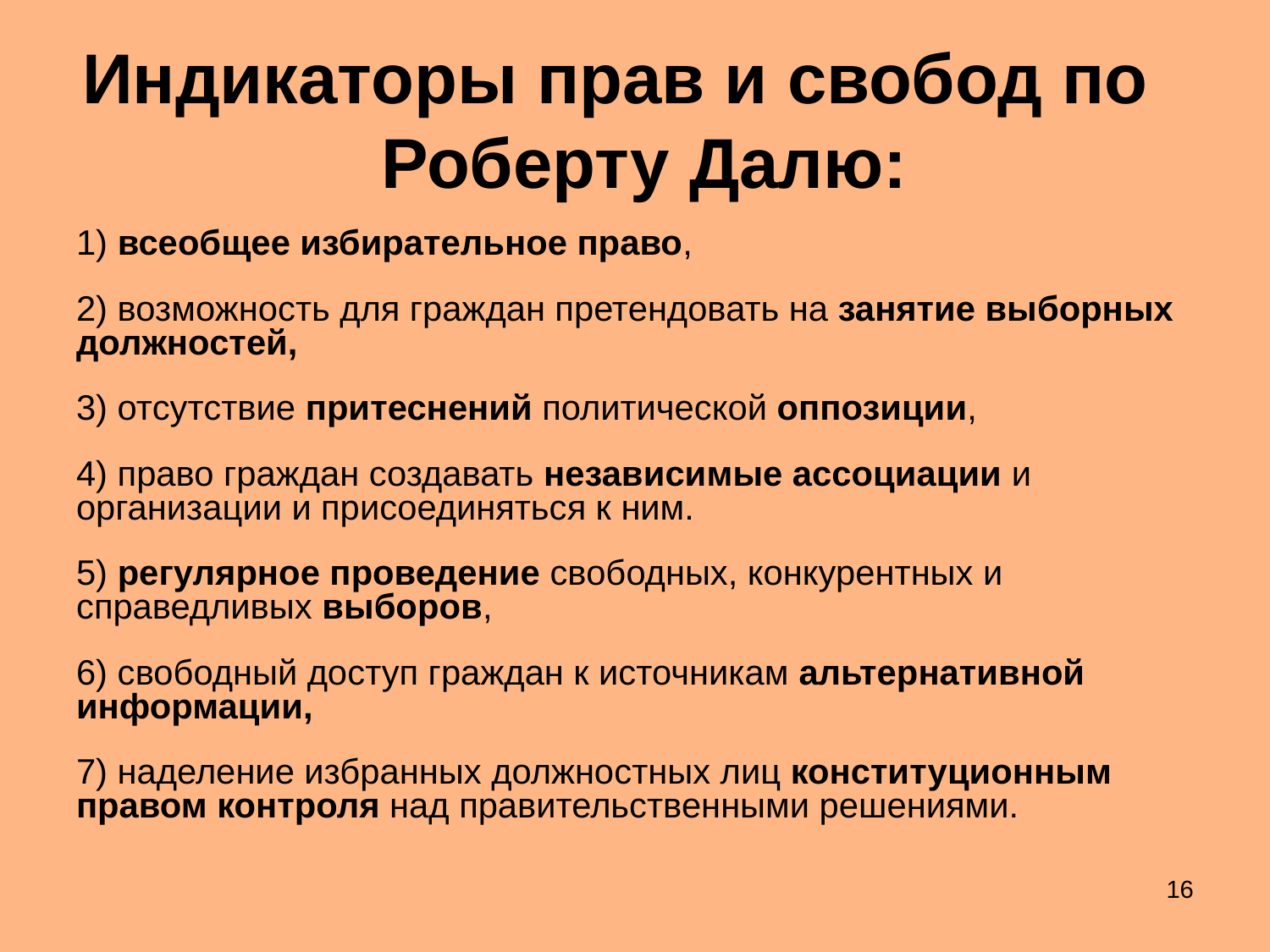

# Индикаторы прав и свобод по     Роберту Далю:
1) всеобщее избирательное право,
2) возможность для граждан претендовать на занятие выборных должностей,
3) отсутствие притеснений политической оппозиции,
4) право граждан создавать независимые ассоциации и организации и присоединяться к ним.
5) регулярное проведение свободных, конкурентных и справедливых выборов,
6) свободный доступ граждан к источникам альтернативной информации,
7) наделение избранных должностных лиц конституционным правом контроля над правительственными решениями.
16